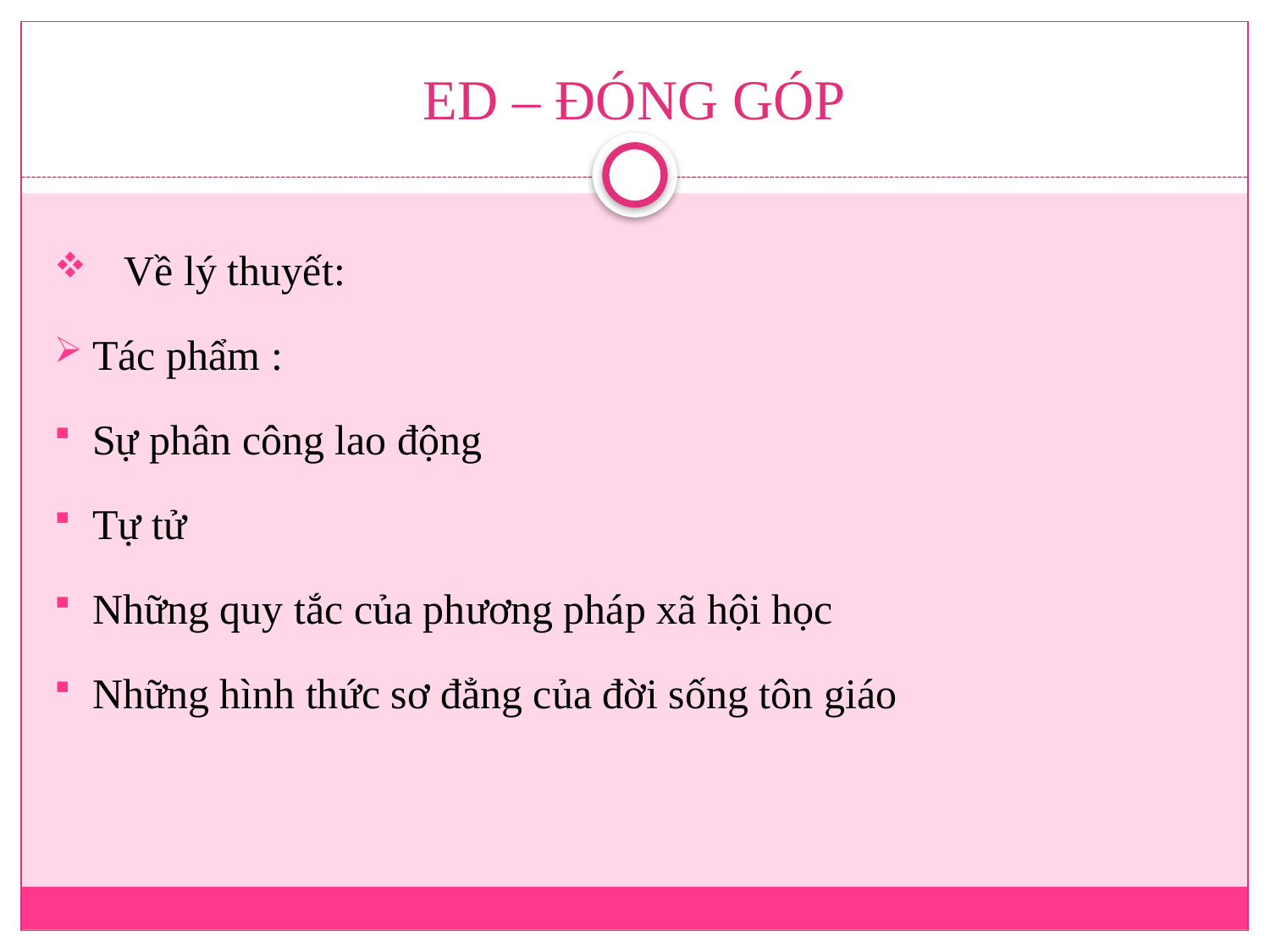

# ED – ĐÓNG GÓP
   Về lý thuyết:
Tác phẩm :
Sự phân công lao động
Tự tử
Những quy tắc của phương pháp xã hội học
Những hình thức sơ đẳng của đời sống tôn giáo